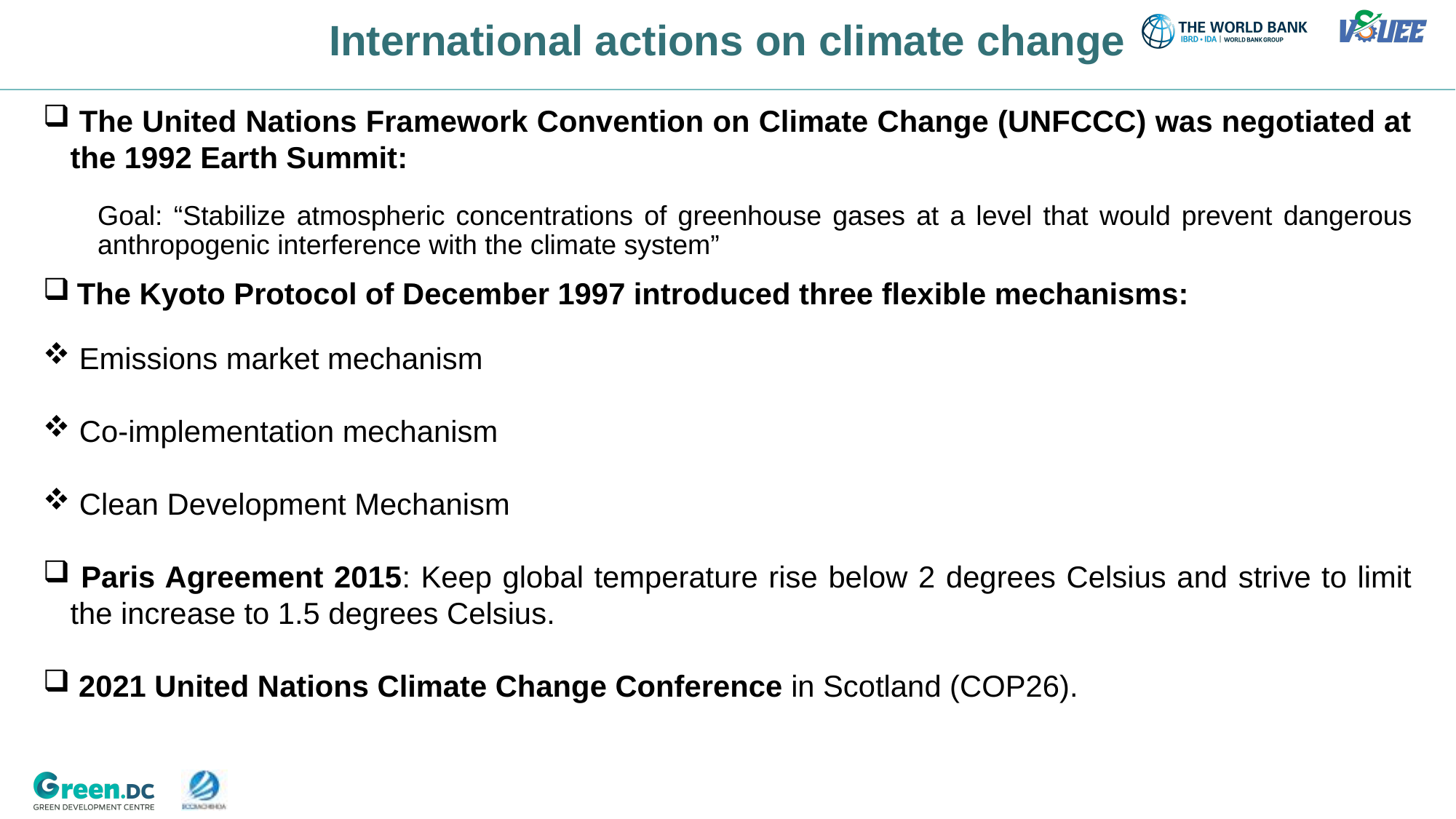

International actions on climate change
 The United Nations Framework Convention on Climate Change (UNFCCC) was negotiated at the 1992 Earth Summit:
Goal: “Stabilize atmospheric concentrations of greenhouse gases at a level that would prevent dangerous anthropogenic interference with the climate system”
The Kyoto Protocol of December 1997 introduced three flexible mechanisms:
 Emissions market mechanism
 Co-implementation mechanism
 Clean Development Mechanism
 Paris Agreement 2015: Keep global temperature rise below 2 degrees Celsius and strive to limit the increase to 1.5 degrees Celsius.
 2021 United Nations Climate Change Conference in Scotland (COP26).